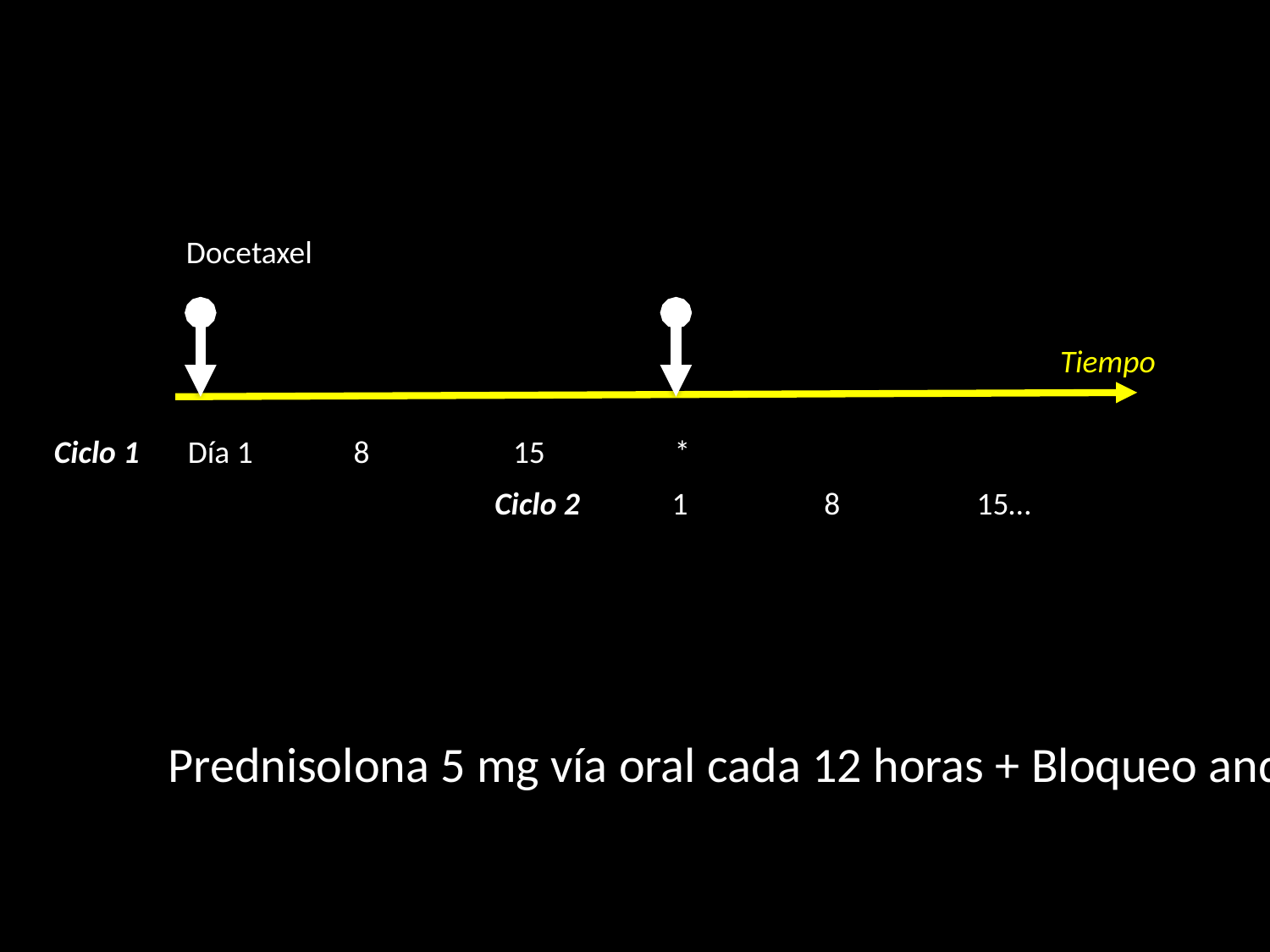

Docetaxel
Tiempo
Ciclo 1
Día 1              8                    15                  *
Ciclo 2
1                   8                   15…
Prednisolona 5 mg vía oral cada 12 horas + Bloqueo androgénico